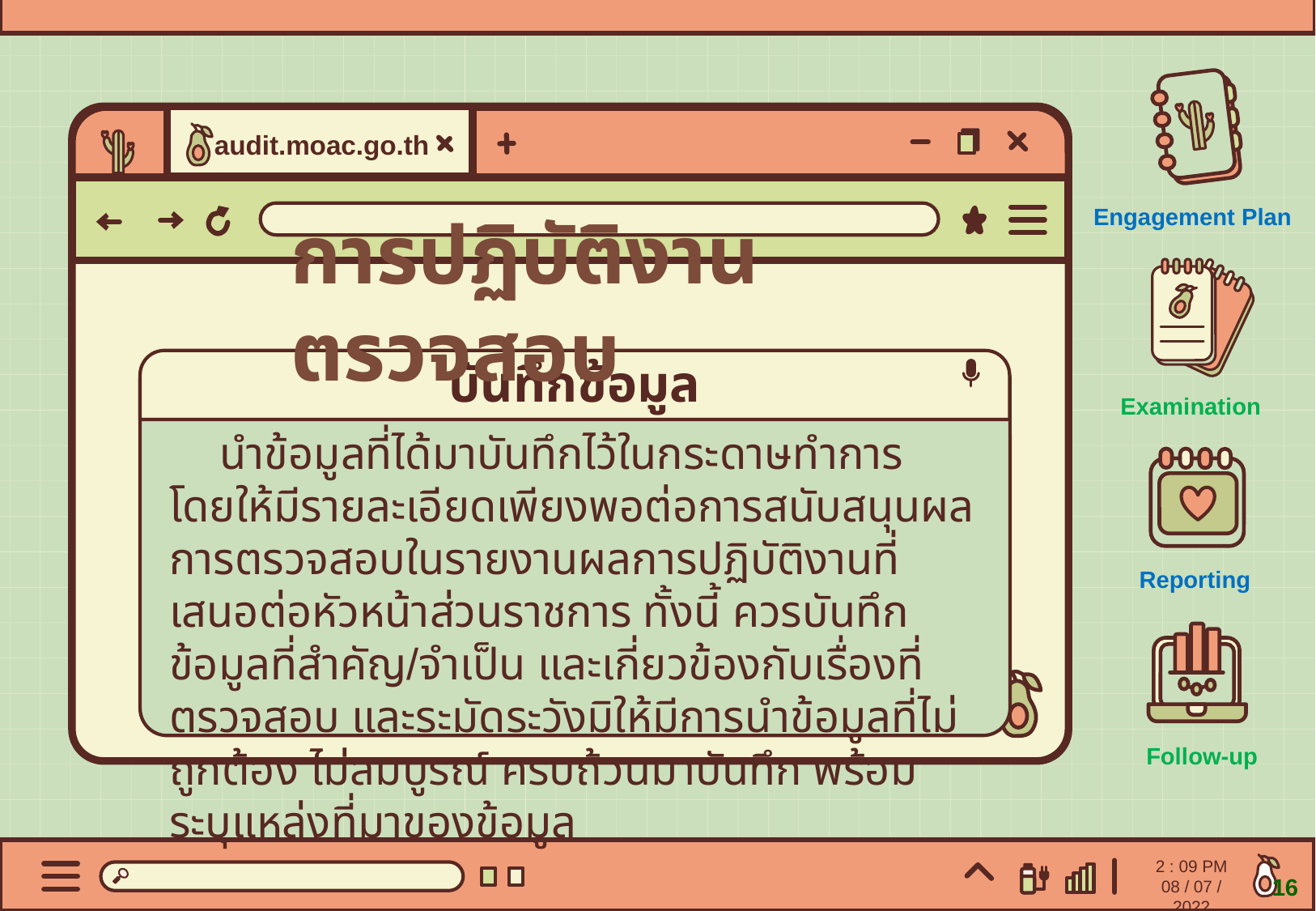

Engagement Plan

Examination

Reporting

Follow-up
audit.moac.go.th
การปฏิบัติงานตรวจสอบ
บันทึกข้อมูล

     นำข้อมูลที่ได้มาบันทึกไว้ในกระดาษทำการ โดยให้มีรายละเอียดเพียงพอต่อการสนับสนุนผลการตรวจสอบในรายงานผลการปฏิบัติงานที่เสนอต่อหัวหน้าส่วนราชการ ทั้งนี้ ควรบันทึกข้อมูลที่สำคัญ/จำเป็น และเกี่ยวข้องกับเรื่องที่ตรวจสอบ และระมัดระวังมิให้มีการนำข้อมูลที่ไม่ถูกต้อง ไม่สมบูรณ์ ครบถ้วนมาบันทึก พร้อมระบุแหล่งที่มาของข้อมูล

2 : 09 PM
08 / 07 / 2022
16